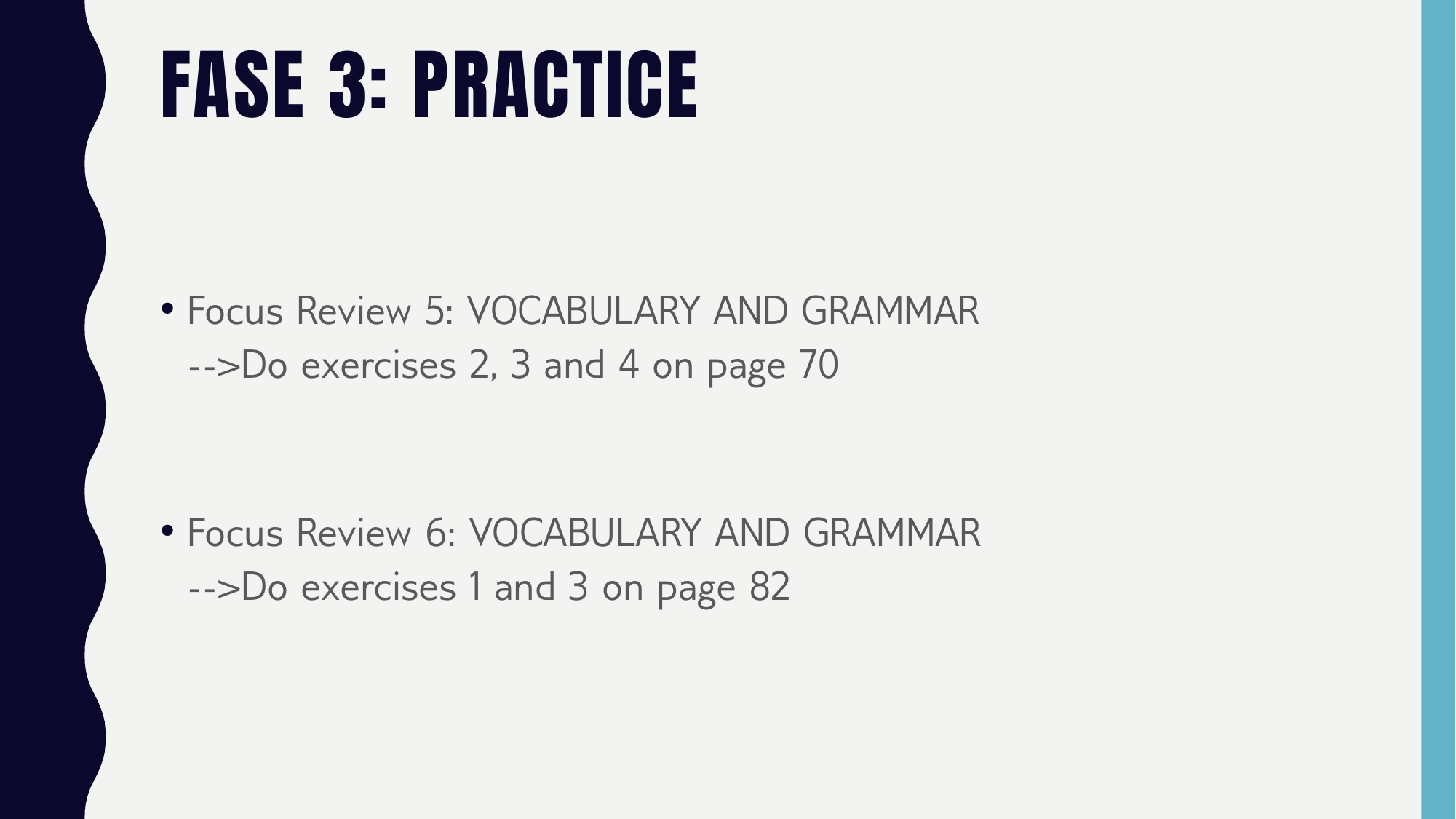

# Fase 3: Practice
Focus Review 5: VOCABULARY AND GRAMMAR
-->Do exercises 2, 3 and 4 on page 70
Focus Review 6: VOCABULARY AND GRAMMAR
-->Do exercises 1 and 3 on page 82